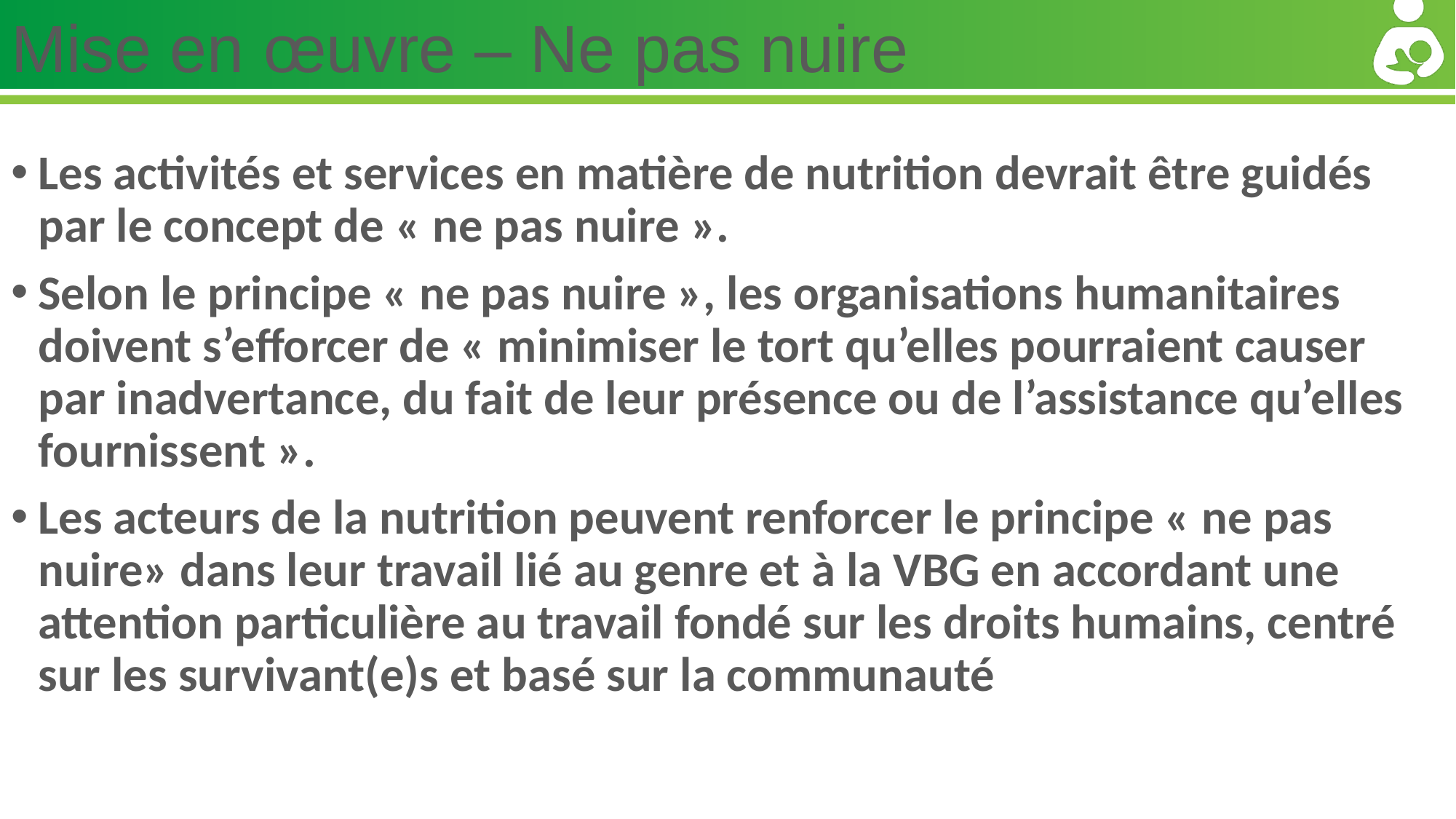

# Mise en œuvre – Ne pas nuire
Les activités et services en matière de nutrition devrait être guidés par le concept de « ne pas nuire ».
Selon le principe « ne pas nuire », les organisations humanitaires doivent s’efforcer de « minimiser le tort qu’elles pourraient causer par inadvertance, du fait de leur présence ou de l’assistance qu’elles fournissent ».
Les acteurs de la nutrition peuvent renforcer le principe « ne pas nuire» dans leur travail lié au genre et à la VBG en accordant une attention particulière au travail fondé sur les droits humains, centré sur les survivant(e)s et basé sur la communauté